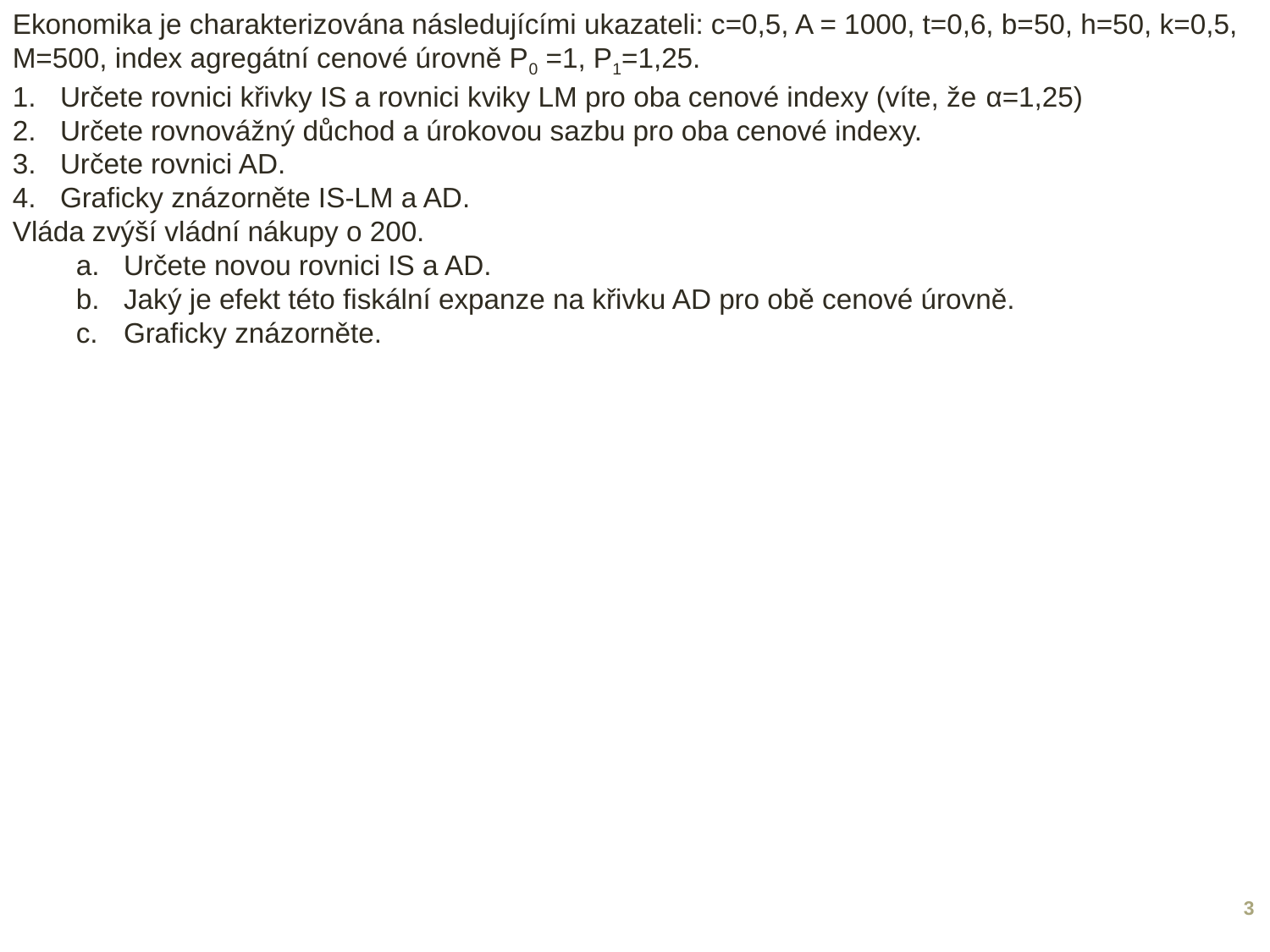

Ekonomika je charakterizována následujícími ukazateli: c=0,5, A = 1000, t=0,6, b=50, h=50, k=0,5, M=500, index agregátní cenové úrovně P0 =1, P1=1,25.
Určete rovnici křivky IS a rovnici kviky LM pro oba cenové indexy (víte, že α=1,25)
Určete rovnovážný důchod a úrokovou sazbu pro oba cenové indexy.
Určete rovnici AD.
Graficky znázorněte IS-LM a AD.
Vláda zvýší vládní nákupy o 200.
Určete novou rovnici IS a AD.
Jaký je efekt této fiskální expanze na křivku AD pro obě cenové úrovně.
Graficky znázorněte.
3